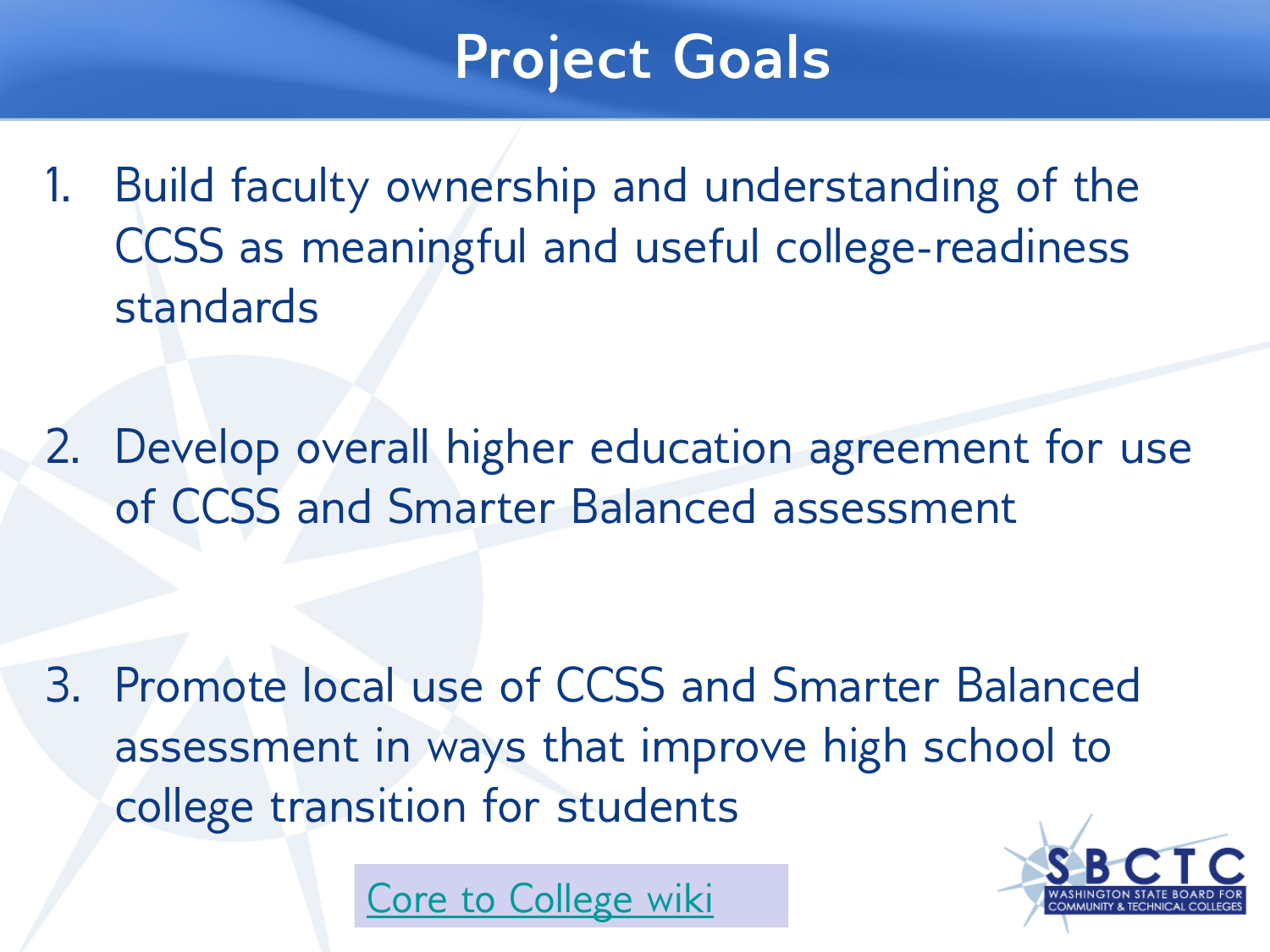

# Project Goals
Build faculty ownership and understanding of the CCSS as meaningful and useful college-readiness standards

Develop overall higher education agreement for use of CCSS and Smarter Balanced assessment

Promote local use of CCSS and Smarter Balanced assessment in ways that improve high school to college transition for students
Core to College wiki